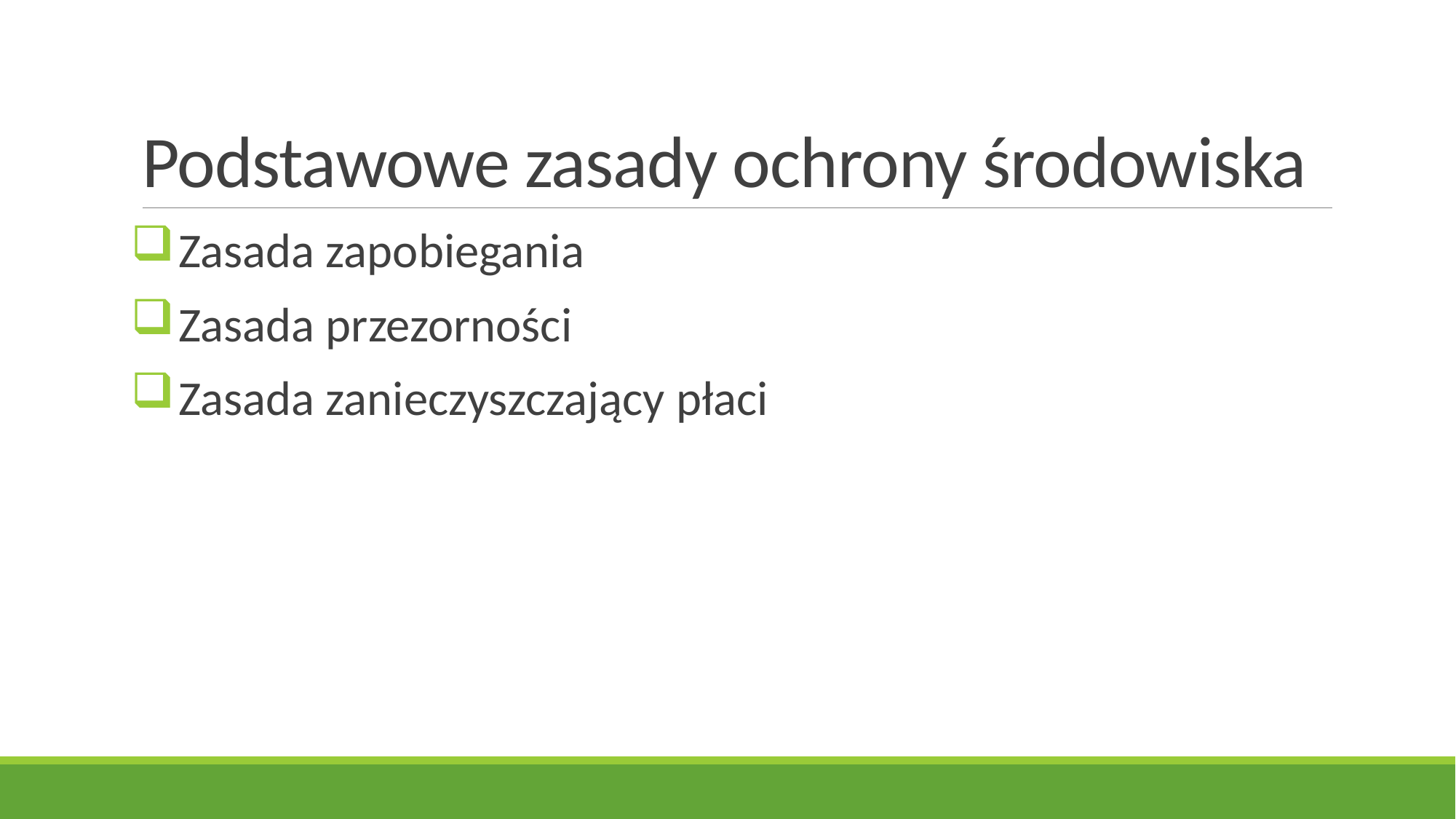

# Podstawowe zasady ochrony środowiska
Zasada zapobiegania
Zasada przezorności
Zasada zanieczyszczający płaci